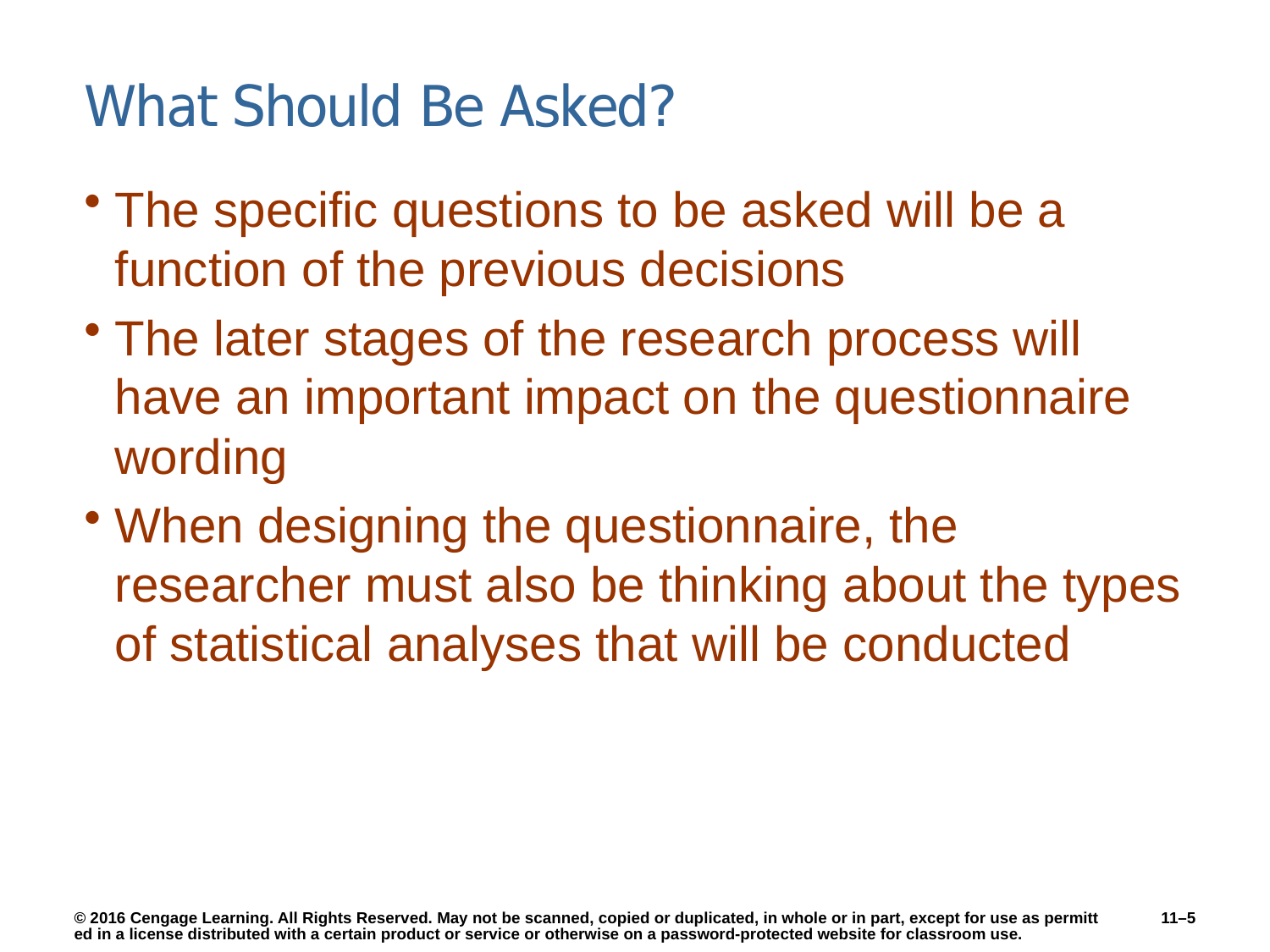

# What Should Be Asked?
The specific questions to be asked will be a function of the previous decisions
The later stages of the research process will have an important impact on the questionnaire wording
When designing the questionnaire, the researcher must also be thinking about the types of statistical analyses that will be conducted

11–5
© 2016 Cengage Learning. All Rights Reserved. May not be scanned, copied or duplicated, in whole or in part, except for use as permitted in a license distributed with a certain product or service or otherwise on a password-protected website for classroom use.